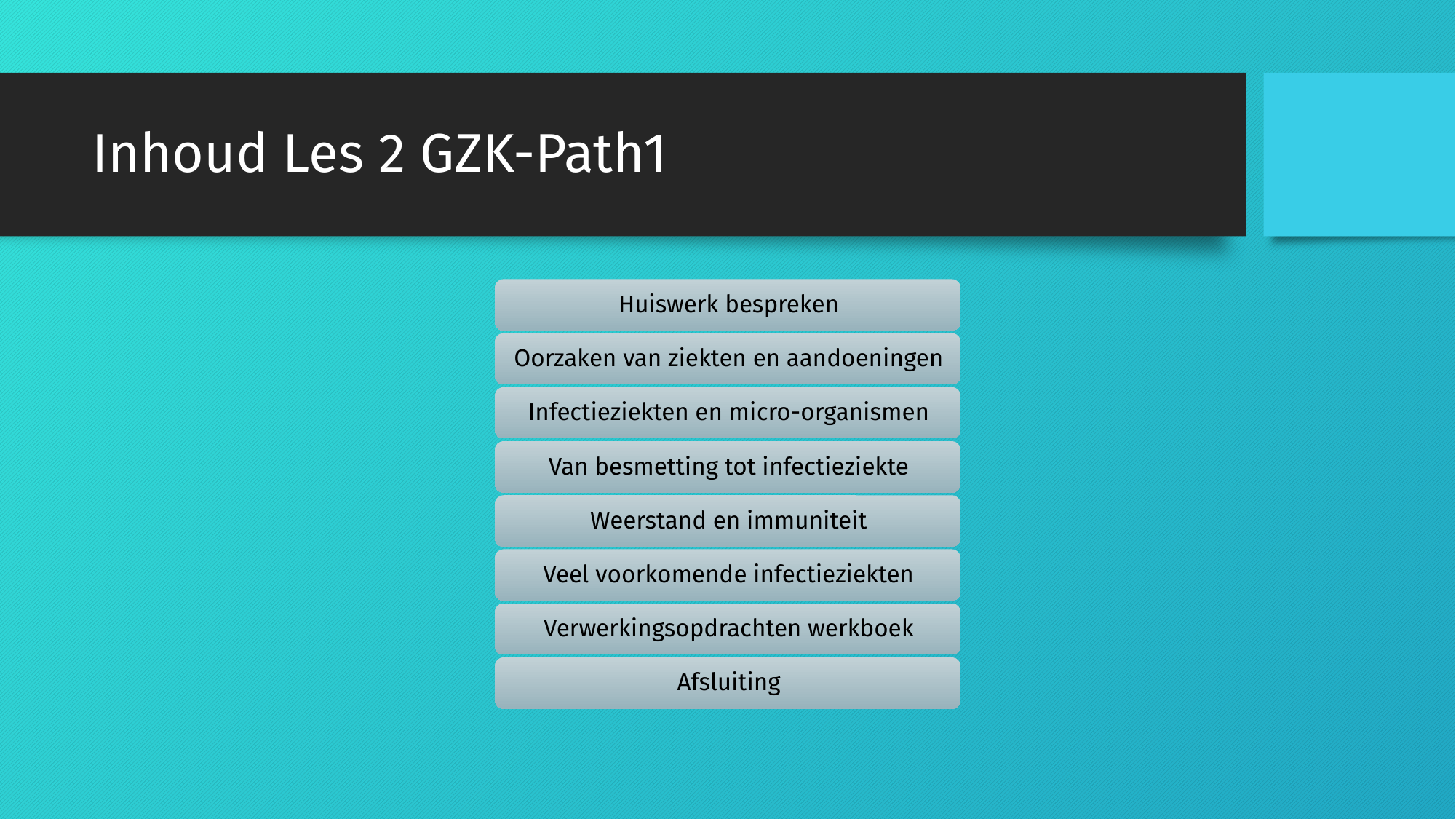

# Inhoud Les 2 GZK-Path1
Huiswerk bespreken
Oorzaken van ziekten en aandoeningen
Infectieziekten en micro-organismen
Van besmetting tot infectieziekte
Weerstand en immuniteit
Veel voorkomende infectieziekten
Verwerkingsopdrachten werkboek
Afsluiting